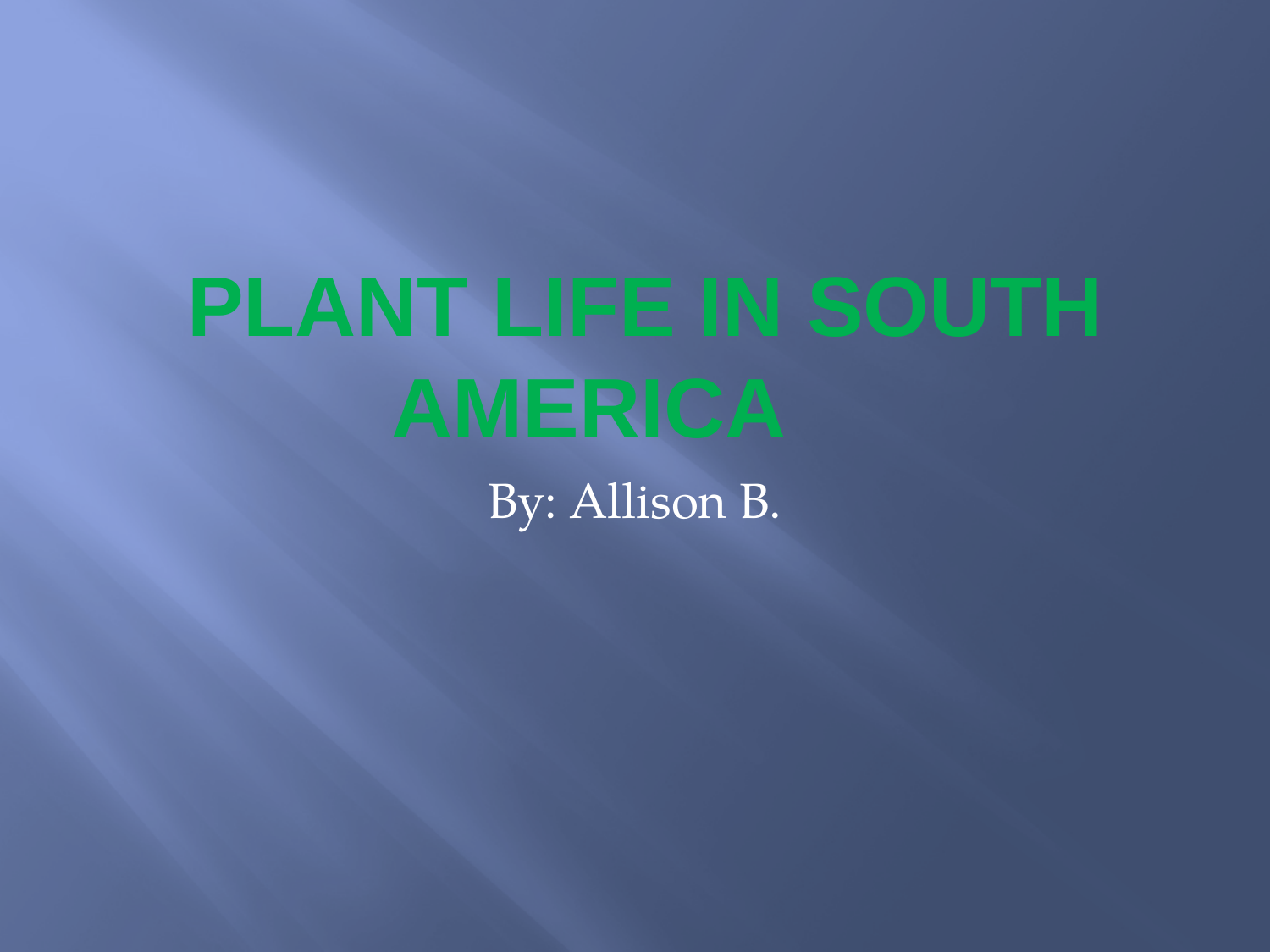

# Plant life in SOUTH AMERICA
By: Allison B.